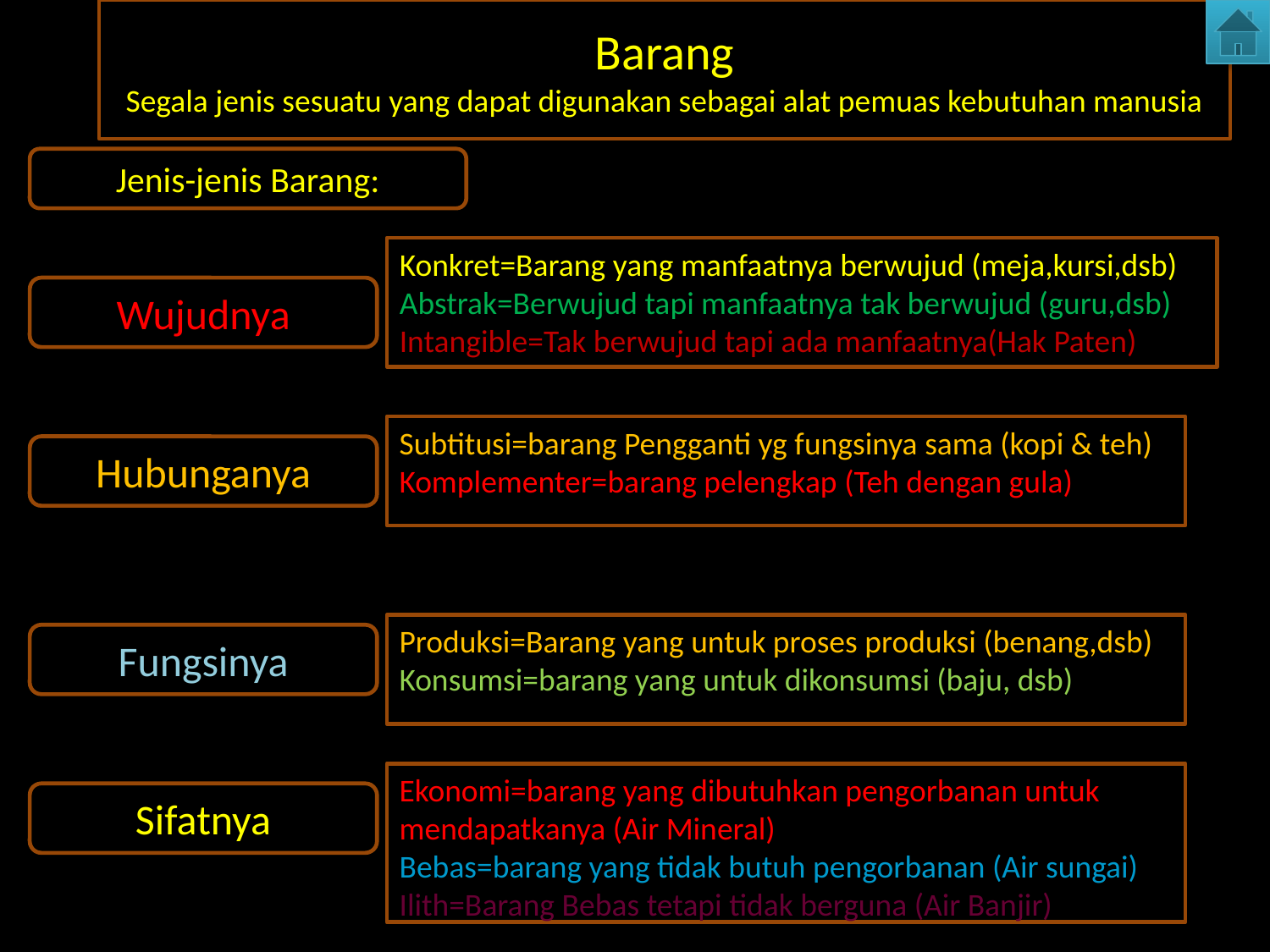

Barang
Segala jenis sesuatu yang dapat digunakan sebagai alat pemuas kebutuhan manusia

Jenis-jenis Barang:
Konkret=Barang yang manfaatnya berwujud (meja,kursi,dsb)
Abstrak=Berwujud tapi manfaatnya tak berwujud (guru,dsb)
Intangible=Tak berwujud tapi ada manfaatnya(Hak Paten)
Wujudnya
Subtitusi=barang Pengganti yg fungsinya sama (kopi & teh)
Komplementer=barang pelengkap (Teh dengan gula)
Hubunganya
Produksi=Barang yang untuk proses produksi (benang,dsb)
Konsumsi=barang yang untuk dikonsumsi (baju, dsb)
Fungsinya
Ekonomi=barang yang dibutuhkan pengorbanan untuk mendapatkanya (Air Mineral)
Bebas=barang yang tidak butuh pengorbanan (Air sungai)
Ilith=Barang Bebas tetapi tidak berguna (Air Banjir)
Sifatnya